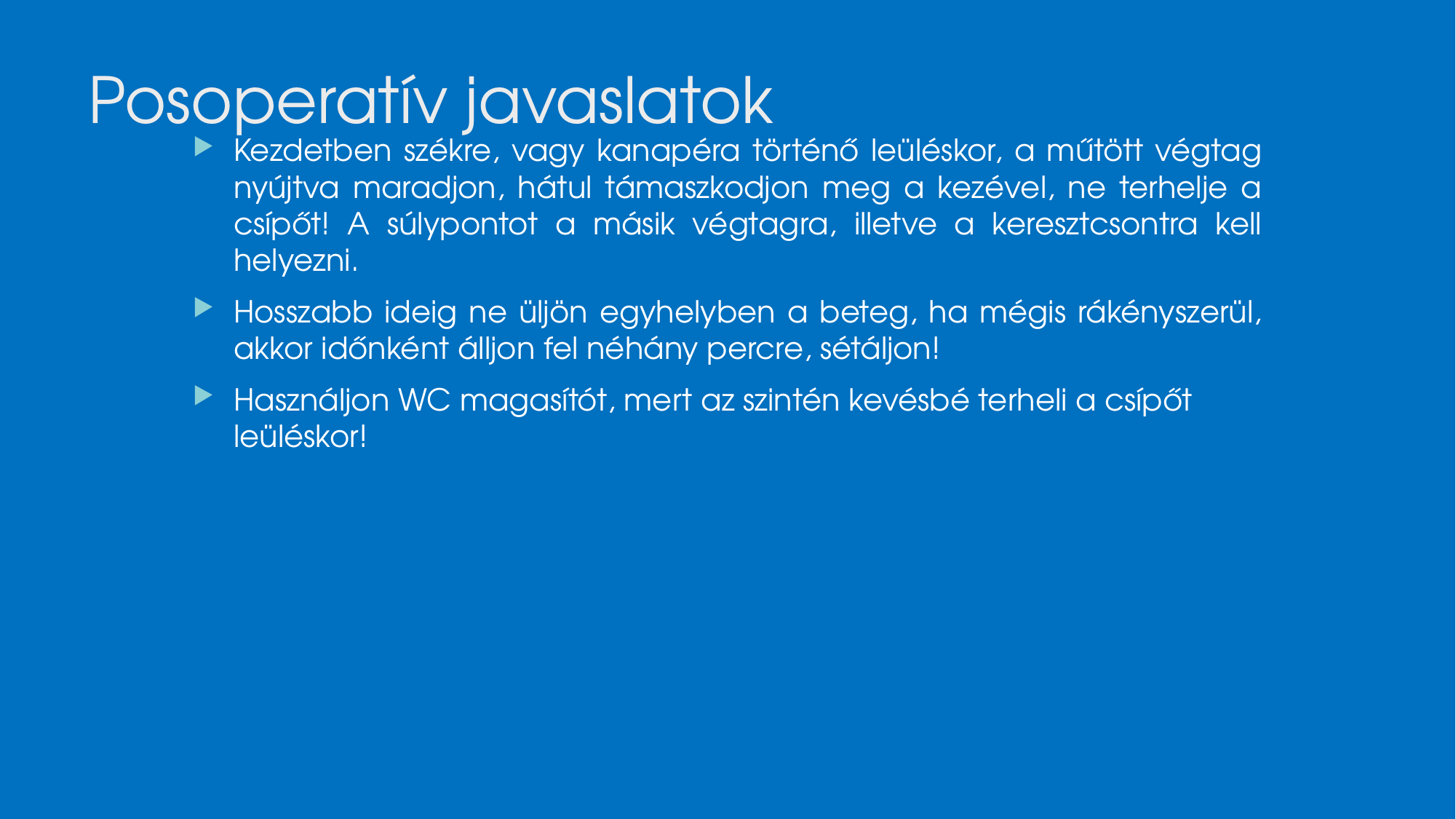

# Posoperatív javaslatok
Kezdetben székre, vagy kanapéra történő leüléskor, a műtött végtag nyújtva maradjon, hátul támaszkodjon meg a kezével, ne terhelje a csípőt! A súlypontot a másik végtagra, illetve a keresztcsontra kell helyezni.
Hosszabb ideig ne üljön egyhelyben a beteg, ha mégis rákényszerül, akkor időnként álljon fel néhány percre, sétáljon!
Használjon WC magasítót, mert az szintén kevésbé terheli a csípőt leüléskor!